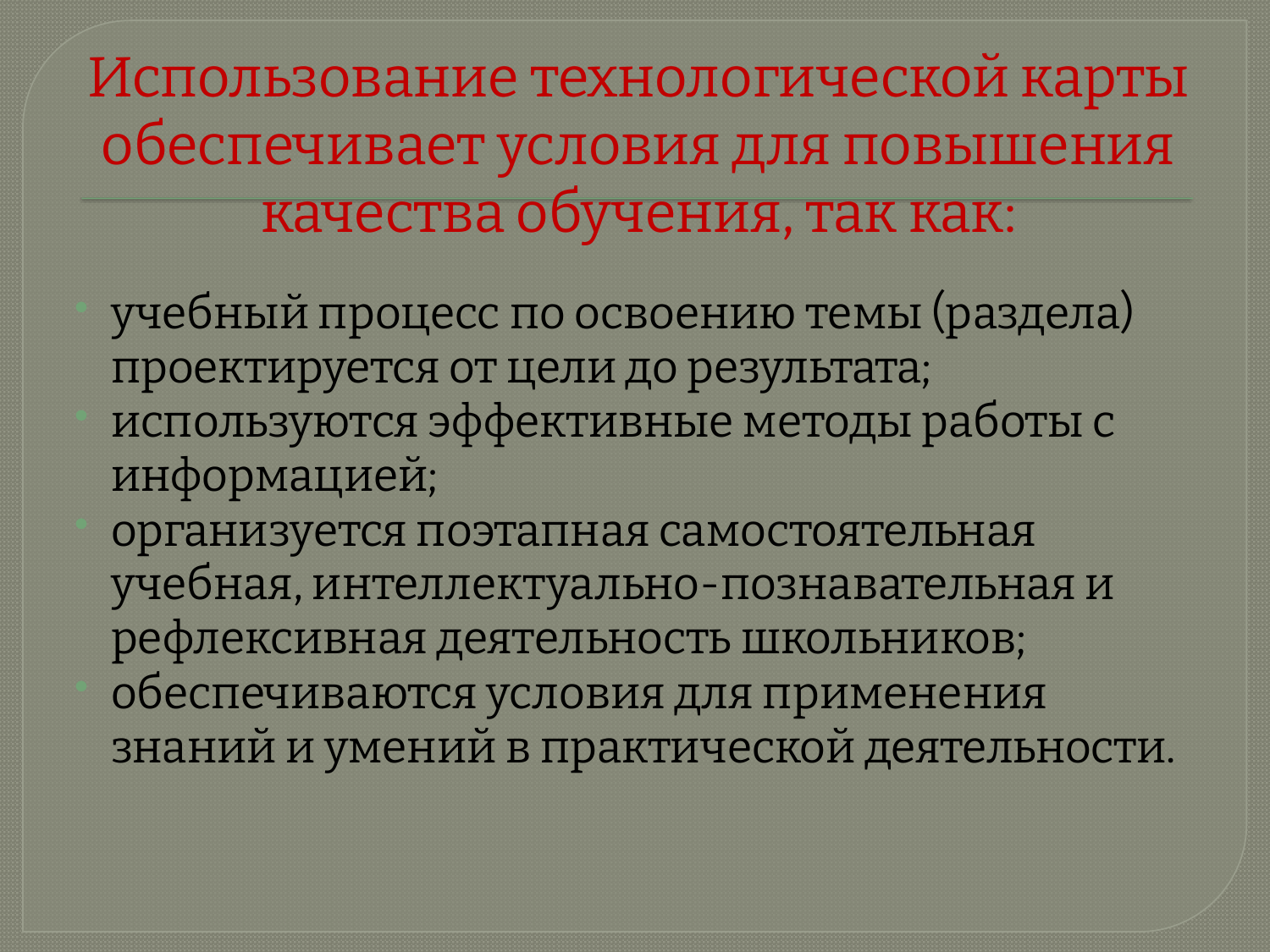

# Использование технологической карты обеспечивает условия для повышения качества обучения, так как:
учебный процесс по освоению темы (раздела) проектируется от цели до результата;
используются эффективные методы работы с информацией;
организуется поэтапная самостоятельная учебная, интеллектуально-познавательная и рефлексивная деятельность школьников;
обеспечиваются условия для применения знаний и умений в практической деятельности.